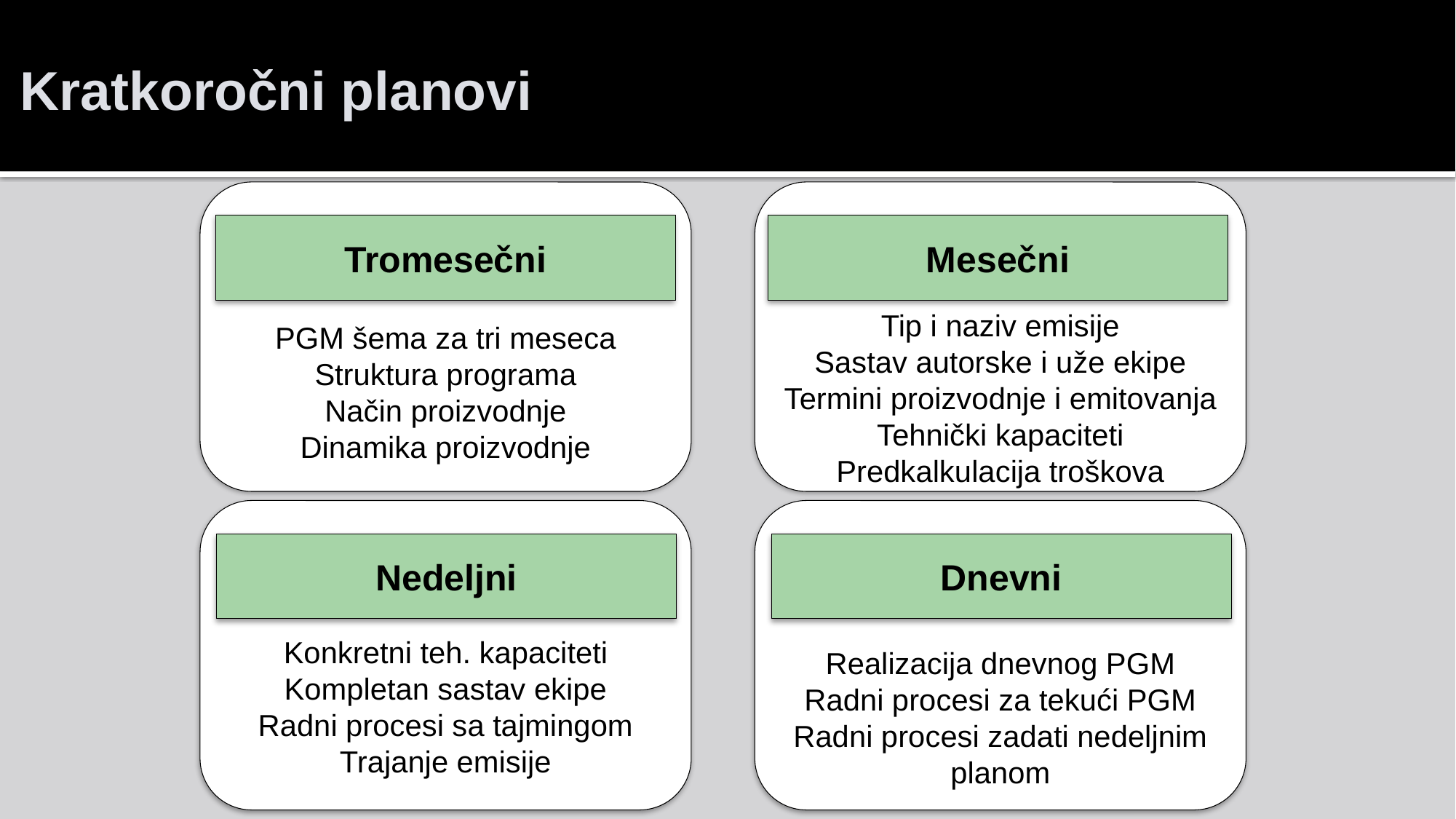

# Kratkoročni planovi

PGM šema za tri meseca
Struktura programa
Način proizvodnje
Dinamika proizvodnje

Tip i naziv emisije
Sastav autorske i uže ekipe
Termini proizvodnje i emitovanja
Tehnički kapaciteti
Predkalkulacija troškova
Tromesečni
Mesečni

Konkretni teh. kapaciteti
Kompletan sastav ekipe
Radni procesi sa tajmingom
Trajanje emisije

Realizacija dnevnog PGM
Radni procesi za tekući PGM
Radni procesi zadati nedeljnim planom
Nedeljni
Dnevni